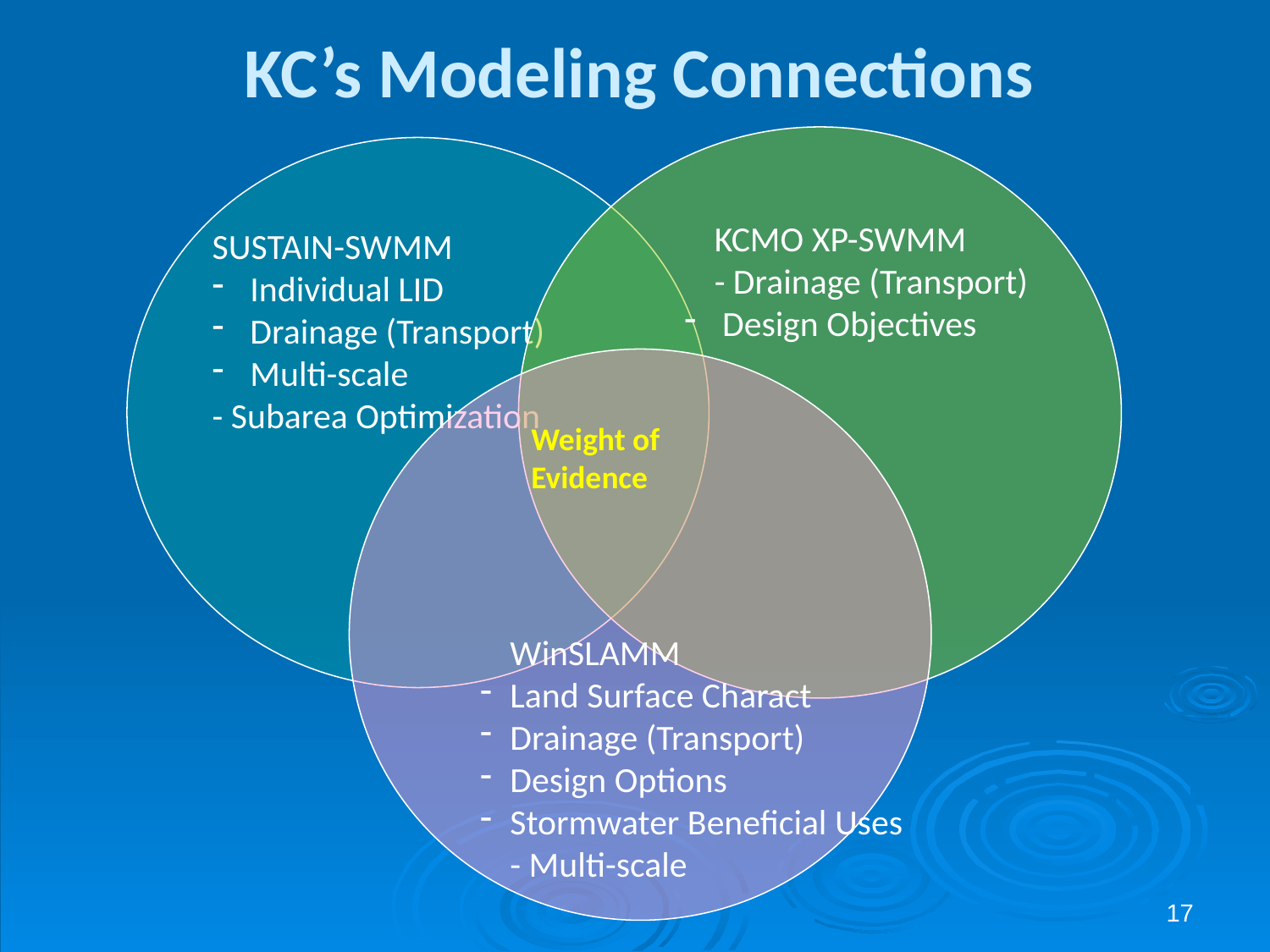

KC’s Modeling Connections
KCMO XP-SWMM
- Drainage (Transport)
 Design Objectives

SUSTAIN-SWMM
 Individual LID
 Drainage (Transport)
 Multi-scale
- Subarea Optimization

WinSLAMM
Land Surface Charact
Drainage (Transport)
Design Options
Stormwater Beneficial Uses
- Multi-scale
Weight of Evidence
17